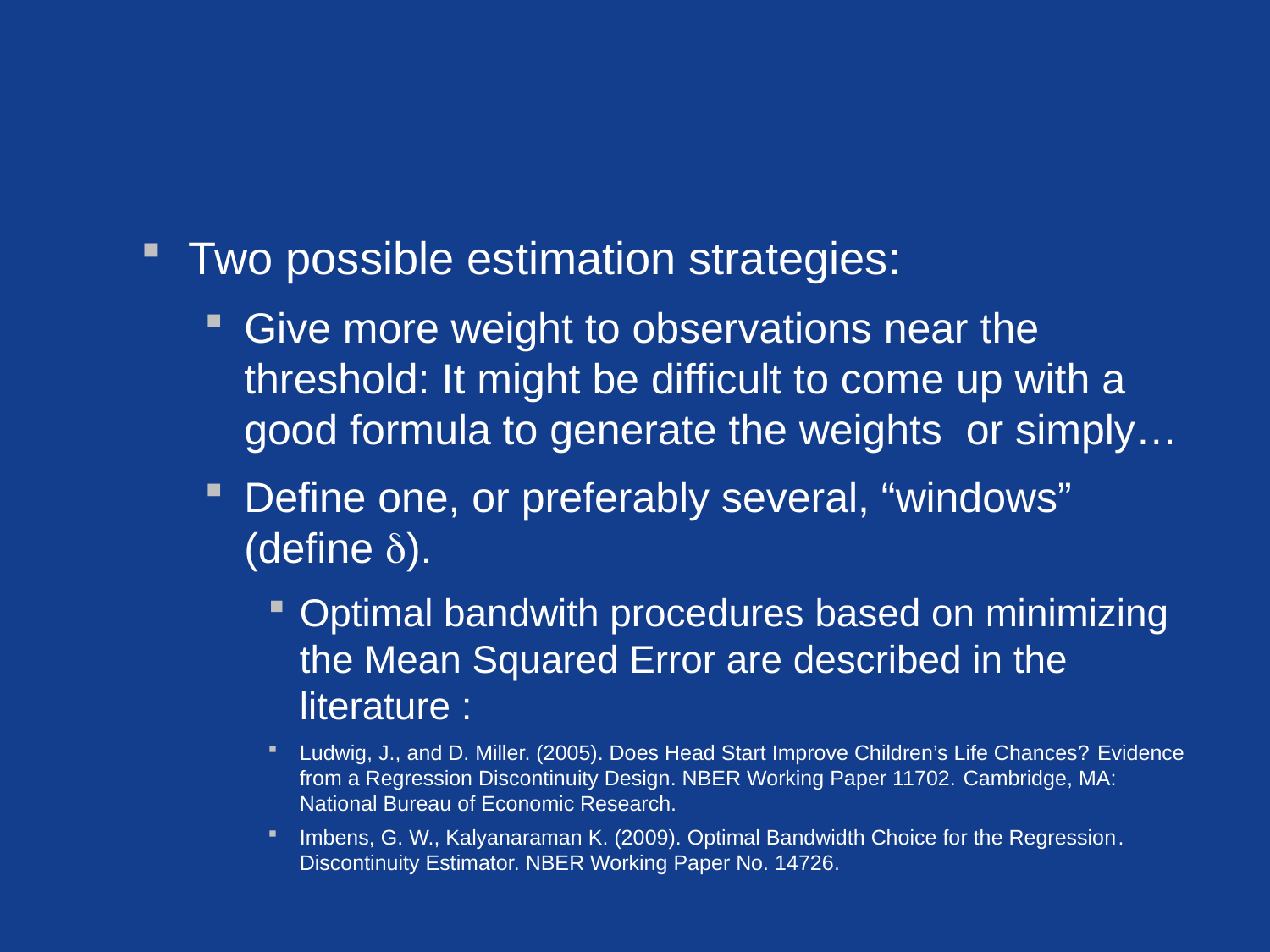

#
Two possible estimation strategies:
Give more weight to observations near the threshold: It might be difficult to come up with a good formula to generate the weights  or simply…
Define one, or preferably several, “windows” (define δ).
Optimal bandwith procedures based on minimizing the Mean Squared Error are described in the literature :
Ludwig, J., and D. Miller. (2005). Does Head Start Improve Children’s Life Chances? Evidence from a Regression Discontinuity Design. NBER Working Paper 11702. Cambridge, MA: National Bureau of Economic Research.
Imbens, G. W., Kalyanaraman K. (2009). Optimal Bandwidth Choice for the Regression. Discontinuity Estimator. NBER Working Paper No. 14726.